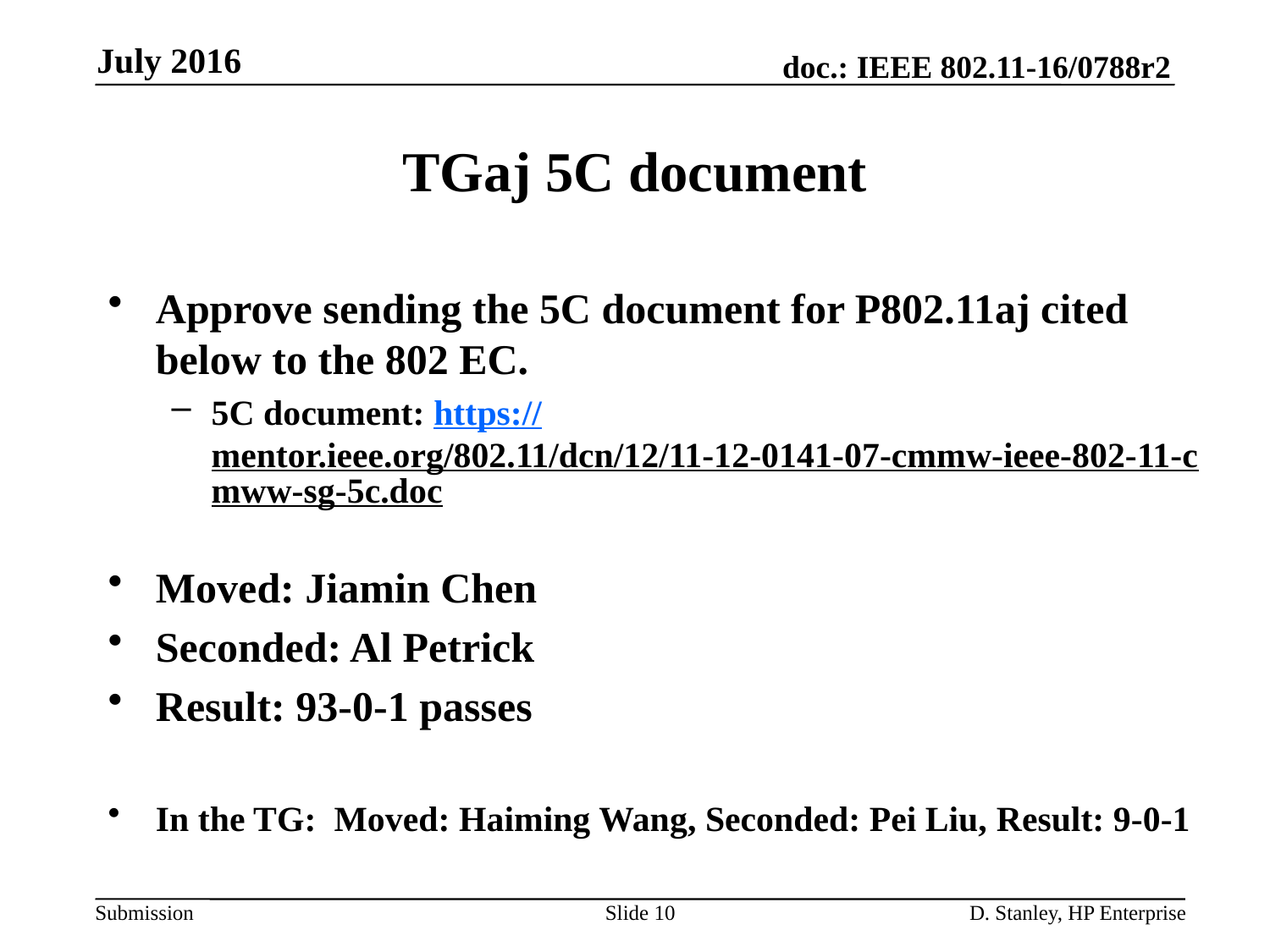

July 2016
# TGaj 5C document
Approve sending the 5C document for P802.11aj cited below to the 802 EC.
5C document: https://mentor.ieee.org/802.11/dcn/12/11-12-0141-07-cmmw-ieee-802-11-cmww-sg-5c.doc
Moved: Jiamin Chen
Seconded: Al Petrick
Result: 93-0-1 passes

In the TG:  Moved: Haiming Wang, Seconded: Pei Liu, Result: 9-0-1

Slide 10
D. Stanley, HP Enterprise